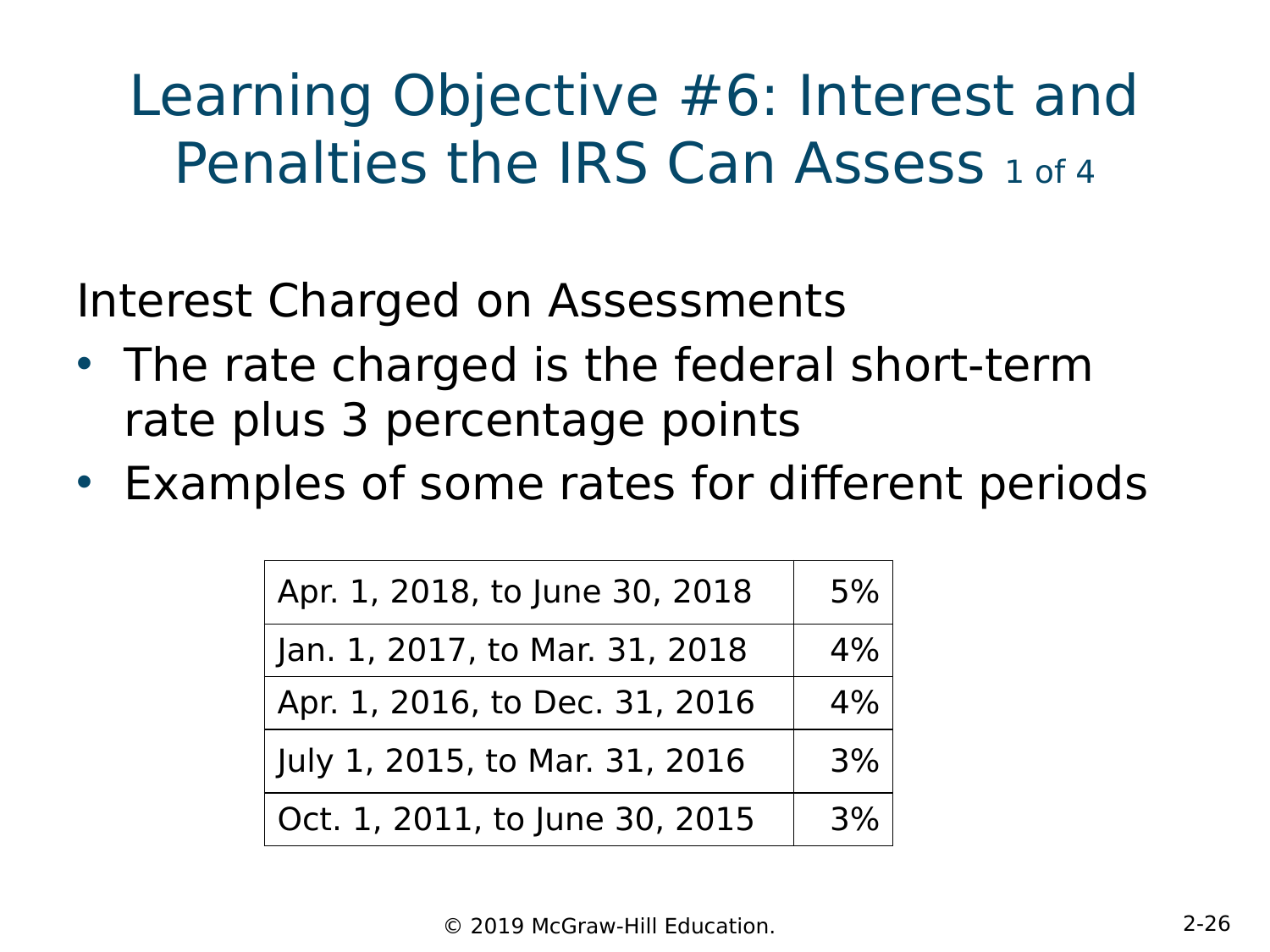

# Learning Objective #6: Interest and Penalties the IRS Can Assess 1 of 4
Interest Charged on Assessments
The rate charged is the federal short-term rate plus 3 percentage points
Examples of some rates for different periods
| Apr. 1, 2018, to June 30, 2018 | 5% |
| --- | --- |
| Jan. 1, 2017, to Mar. 31, 2018 | 4% |
| Apr. 1, 2016, to Dec. 31, 2016 | 4% |
| July 1, 2015, to Mar. 31, 2016 | 3% |
| Oct. 1, 2011, to June 30, 2015 | 3% |